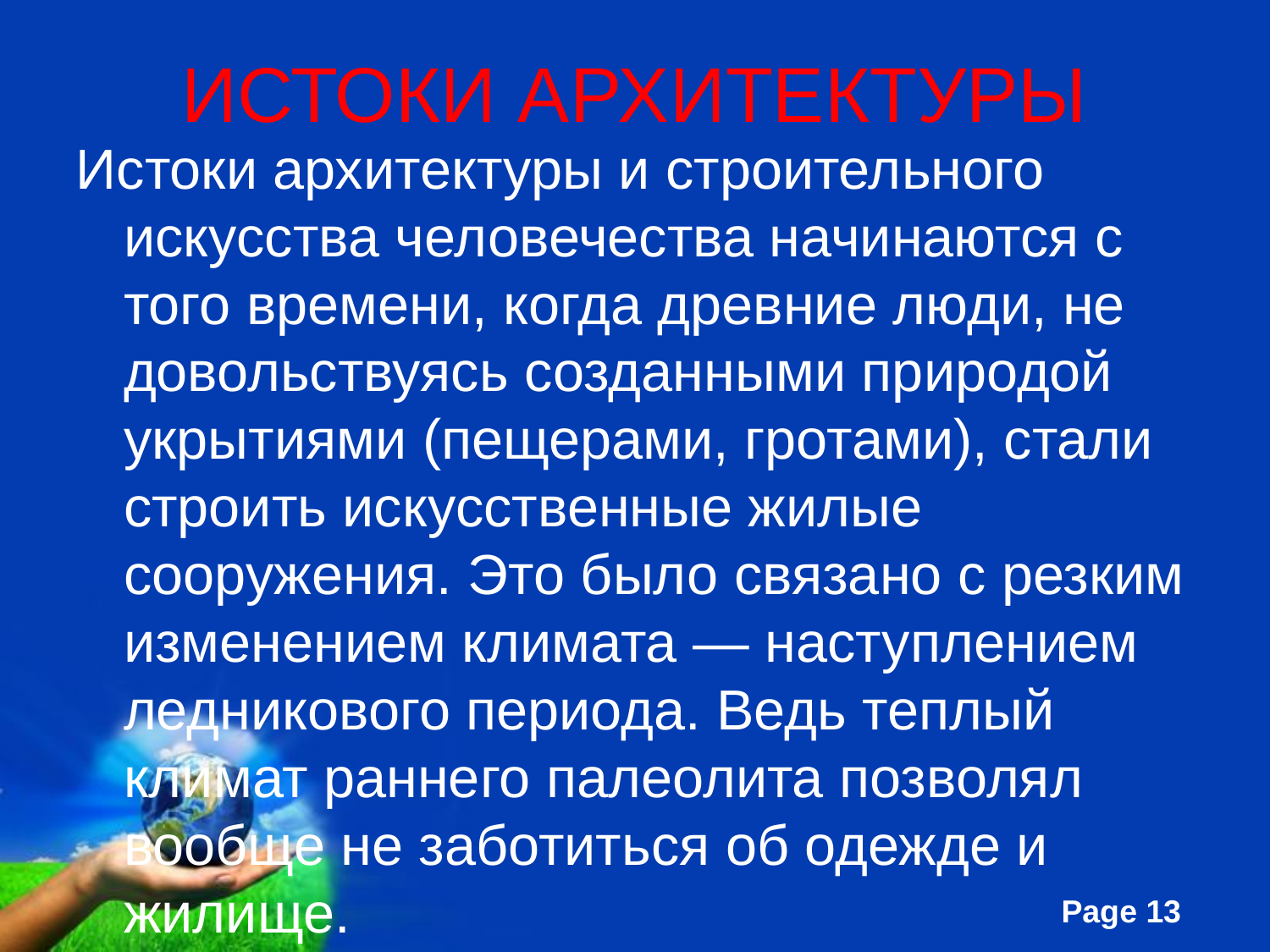

# ИСТОКИ АРХИТЕКТУРЫ
Истоки архитектуры и строительного искусства человечества начинаются с того времени, когда древние люди, не довольствуясь созданными природой укрытиями (пещерами, гротами), стали строить искусственные жилые сооружения. Это было связано с резким изменением климата — наступлением ледникового периода. Ведь теплый климат раннего палеолита позволял вообще не заботиться об одежде и жилище.